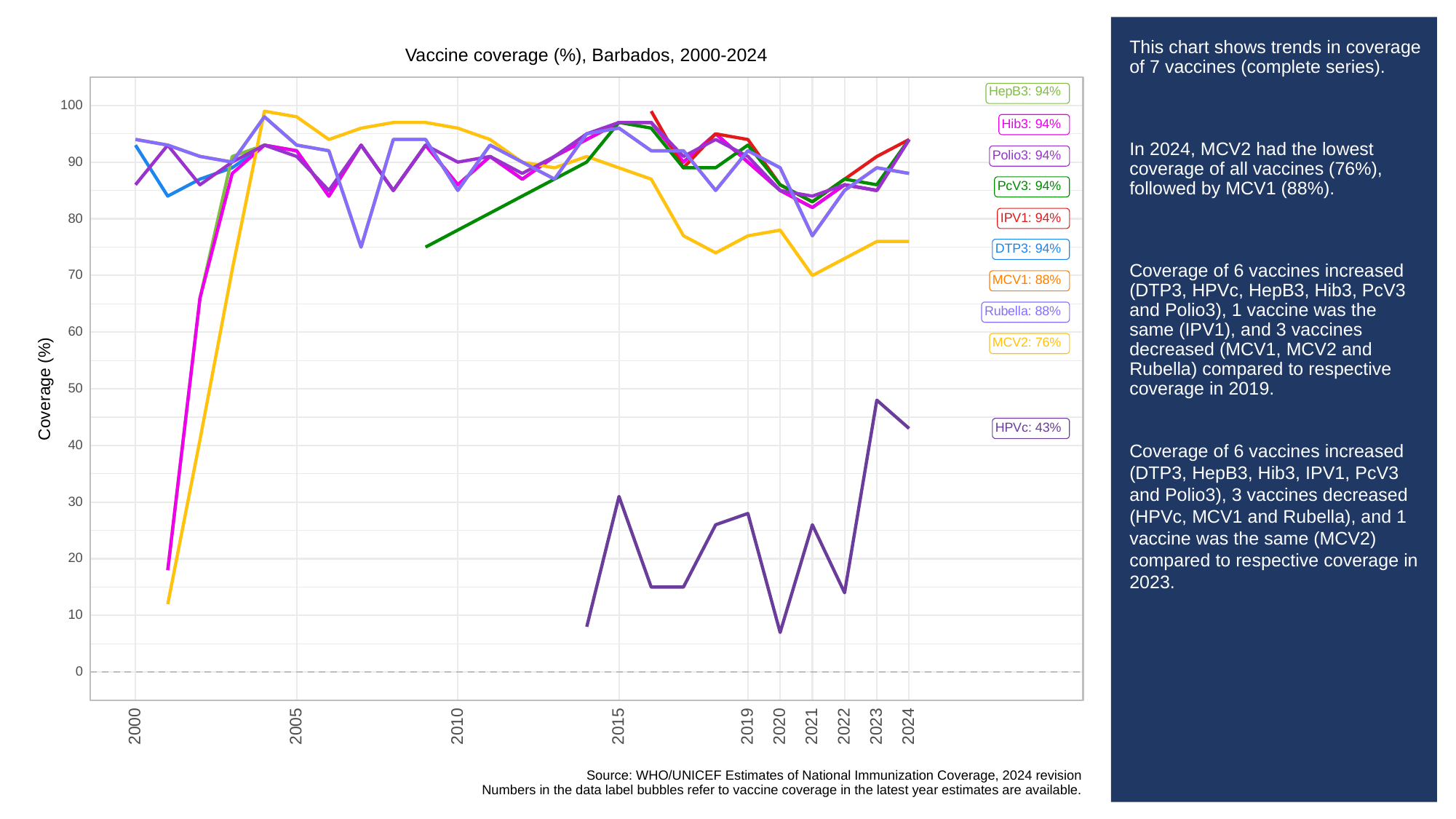

# This chart shows trends in coverage of 7 vaccines (complete series).

In 2024, MCV2 had the lowest coverage of all vaccines (76%), followed by MCV1 (88%).

Coverage of 6 vaccines increased (DTP3, HPVc, HepB3, Hib3, PcV3 and Polio3), 1 vaccine was the same (IPV1), and 3 vaccines decreased (MCV1, MCV2 and Rubella) compared to respective coverage in 2019.

Coverage of 6 vaccines increased (DTP3, HepB3, Hib3, IPV1, PcV3 and Polio3), 3 vaccines decreased (HPVc, MCV1 and Rubella), and 1 vaccine was the same (MCV2) compared to respective coverage in 2023.

Vaccine coverage (%), Barbados, 2000-2024

HepB3: 94%

100

Hib3: 94%

Polio3: 94%
90

PcV3: 94%

IPV1: 94%
80

DTP3: 94%

70

MCV1: 88%

Rubella: 88%
60

MCV2: 76%

Coverage (%)
50

HPVc: 43%

40

30

20

10

0

2023
2000
2005
2010
2015
2019
2020
2021
2022
2024
Source: WHO/UNICEF Estimates of National Immunization Coverage, 2024 revision
Numbers in the data label bubbles refer to vaccine coverage in the latest year estimates are available.